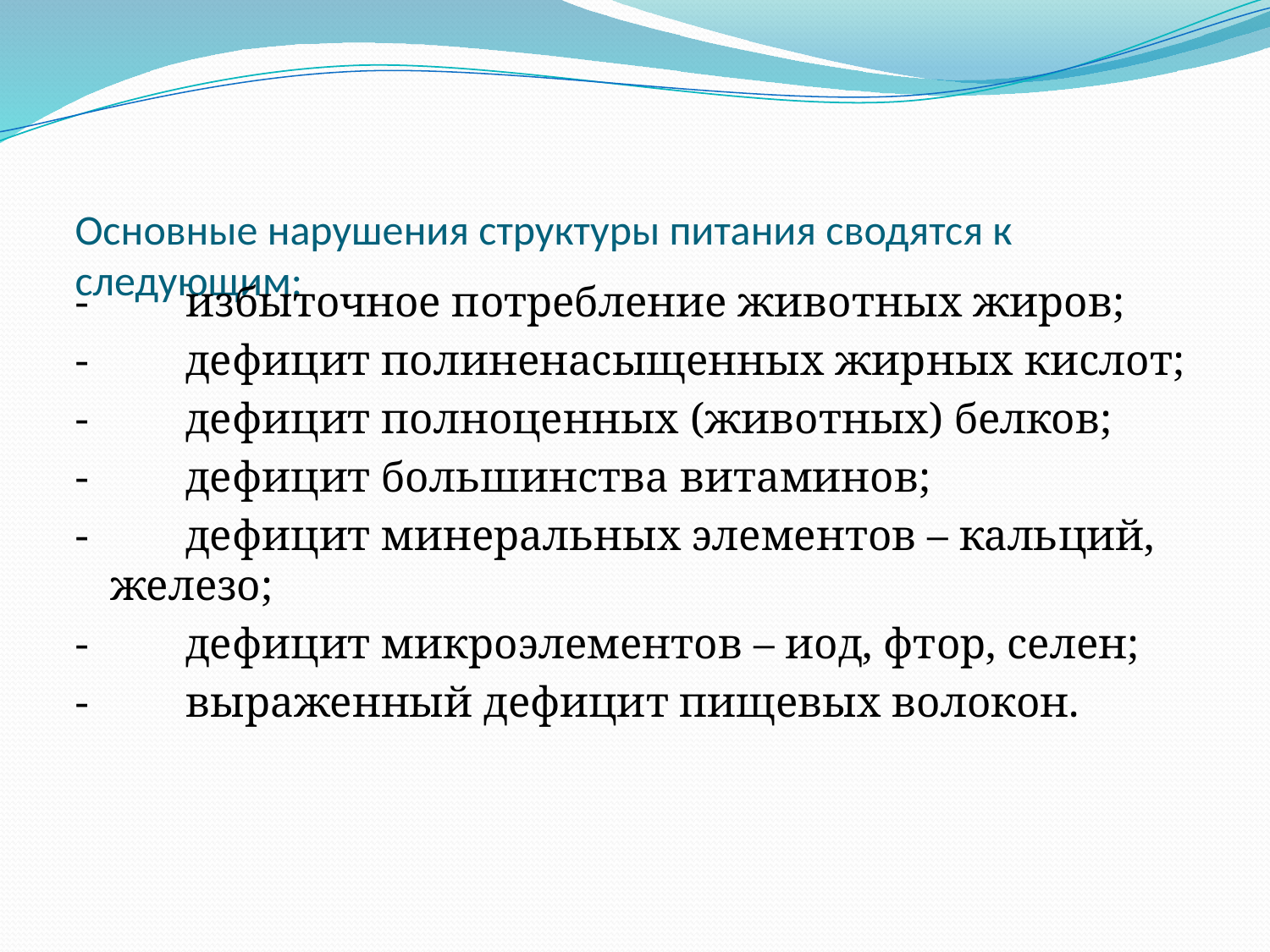

# Основные нарушения структуры питания сводятся к следующим:
-         избыточное потребление животных жиров;
-         дефицит полиненасыщенных жирных кислот;
-         дефицит полноценных (животных) белков;
-         дефицит большинства витаминов;
-         дефицит минеральных элементов – кальций, железо;
-         дефицит микроэлементов – иод, фтор, селен;
-         выраженный дефицит пищевых волокон.